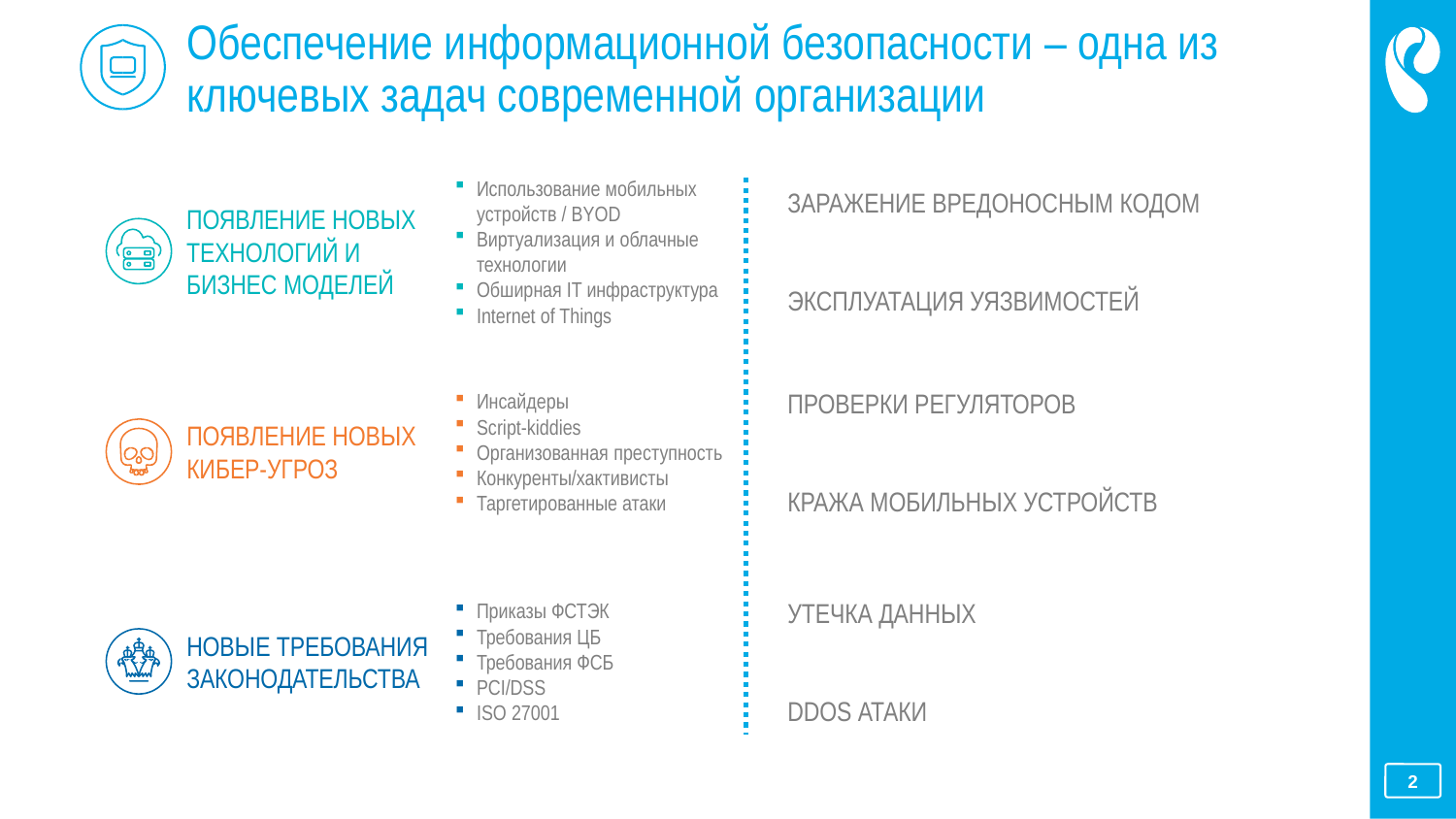

# Обеспечение информационной безопасности – одна из ключевых задач современной организации
ПОЯВЛЕНИЕ НОВЫХ ТЕХНОЛОГИЙ И БИЗНЕС МОДЕЛЕЙ
Использование мобильных устройств / BYOD
Виртуализация и облачные технологии
Обширная IT инфраструктура
Internet of Things
ЗАРАЖЕНИЕ ВРЕДОНОСНЫМ КОДОМ

ЭКСПЛУАТАЦИЯ УЯЗВИМОСТЕЙ

ПОЯВЛЕНИЕ НОВЫХ
КИБЕР-УГРОЗ
Инсайдеры
Script-kiddies
Организованная преступность
Конкуренты/хактивисты
Таргетированные атаки
ПРОВЕРКИ РЕГУЛЯТОРОВ

КРАЖА МОБИЛЬНЫХ УСТРОЙСТВ

НОВЫЕ ТРЕБОВАНИЯ ЗАКОНОДАТЕЛЬСТВА
Приказы ФСТЭК
Требования ЦБ
Требования ФСБ
PCI/DSS
ISO 27001
УТЕЧКА ДАННЫХ

DDOS АТАКИ

2